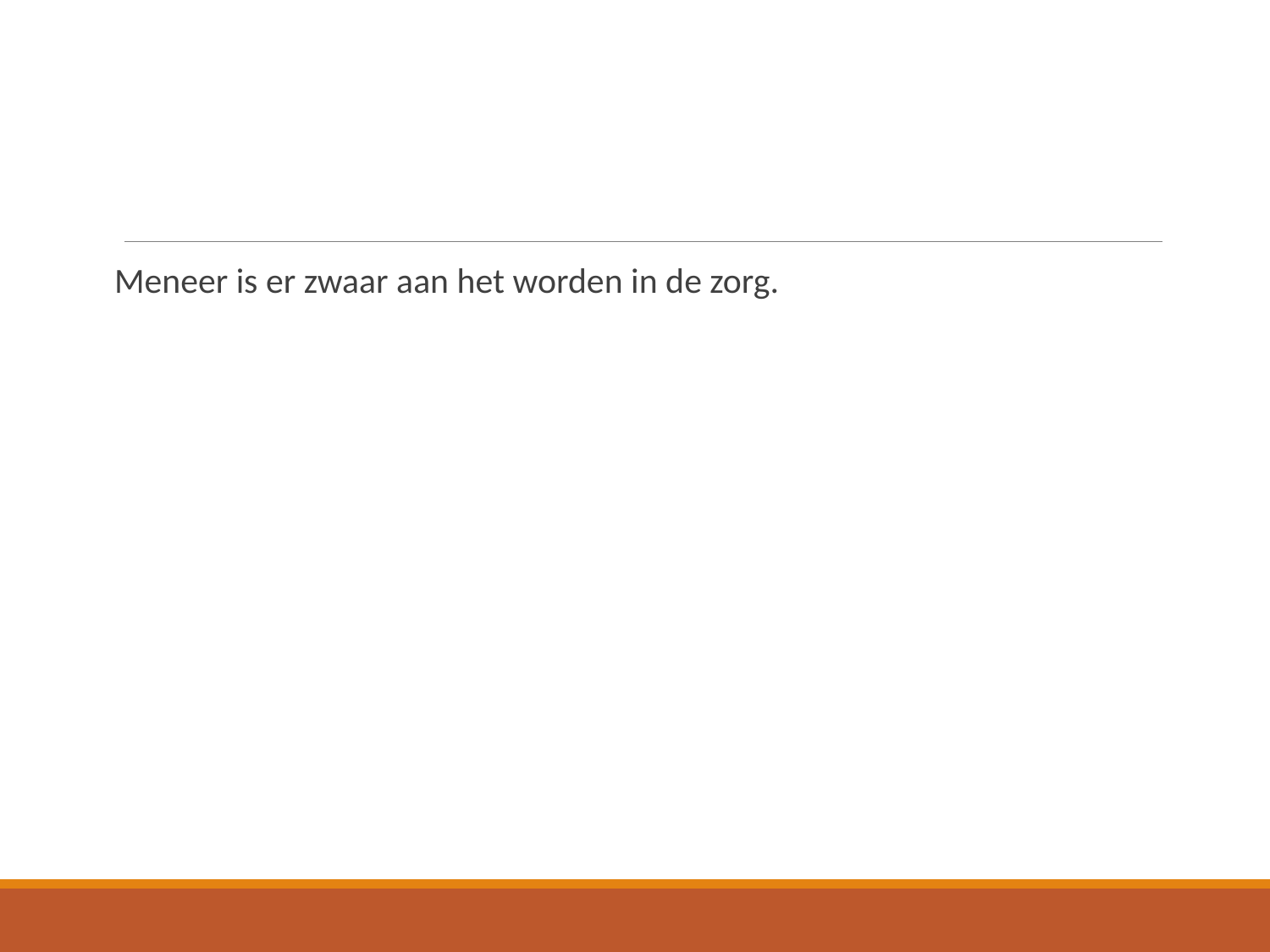

#
Meneer is er zwaar aan het worden in de zorg.